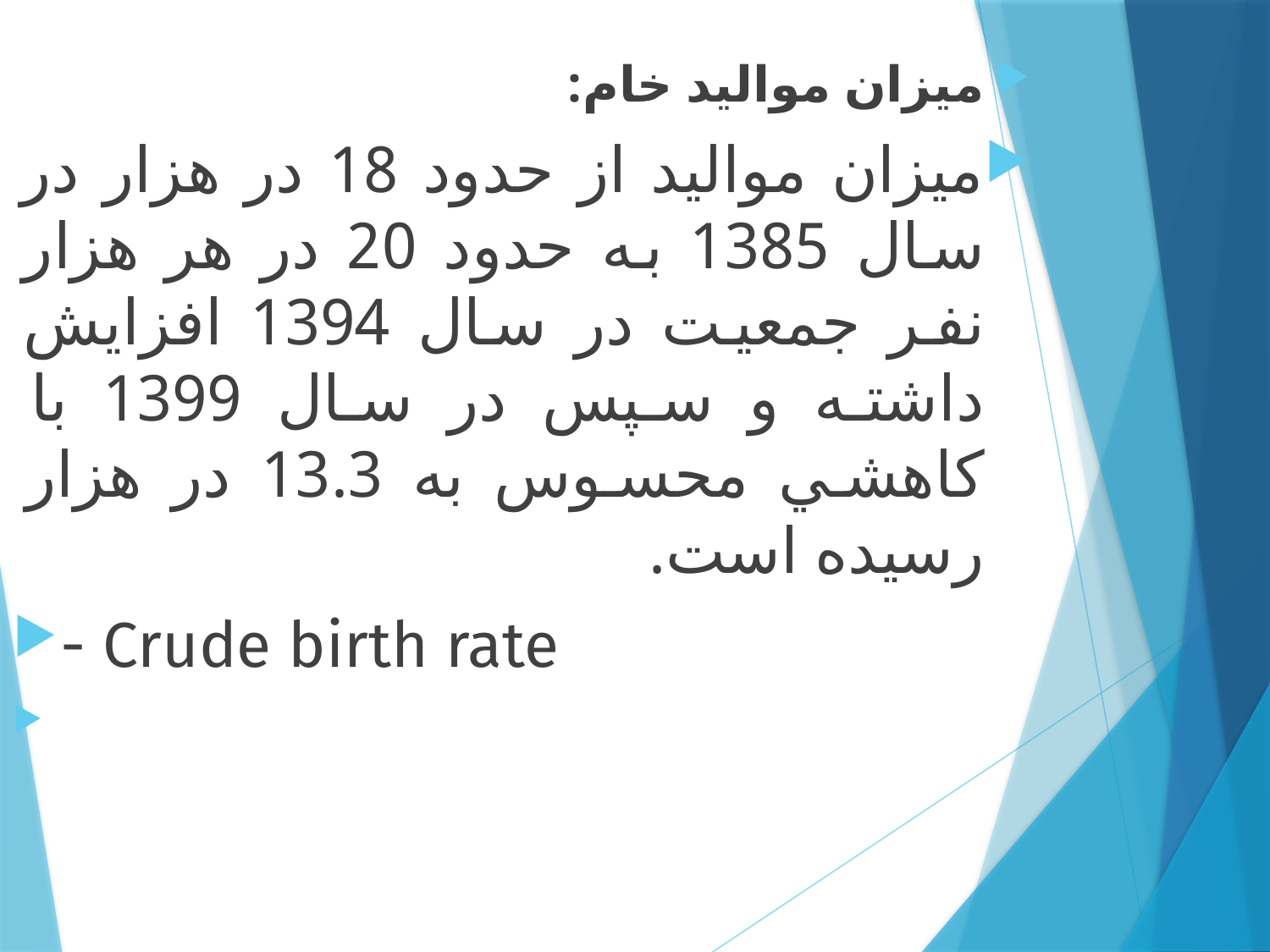

ميزان مواليد خام:
ميزان مواليد از حدود 18 در هزار در سال 1385 به حدود 20 در هر هزار نفر جمعيت در سال 1394 افزايش داشته و سپس در سال 1399 با کاهشي محسوس به 13.3 در هزار رسيده است.
- Crude birth rate